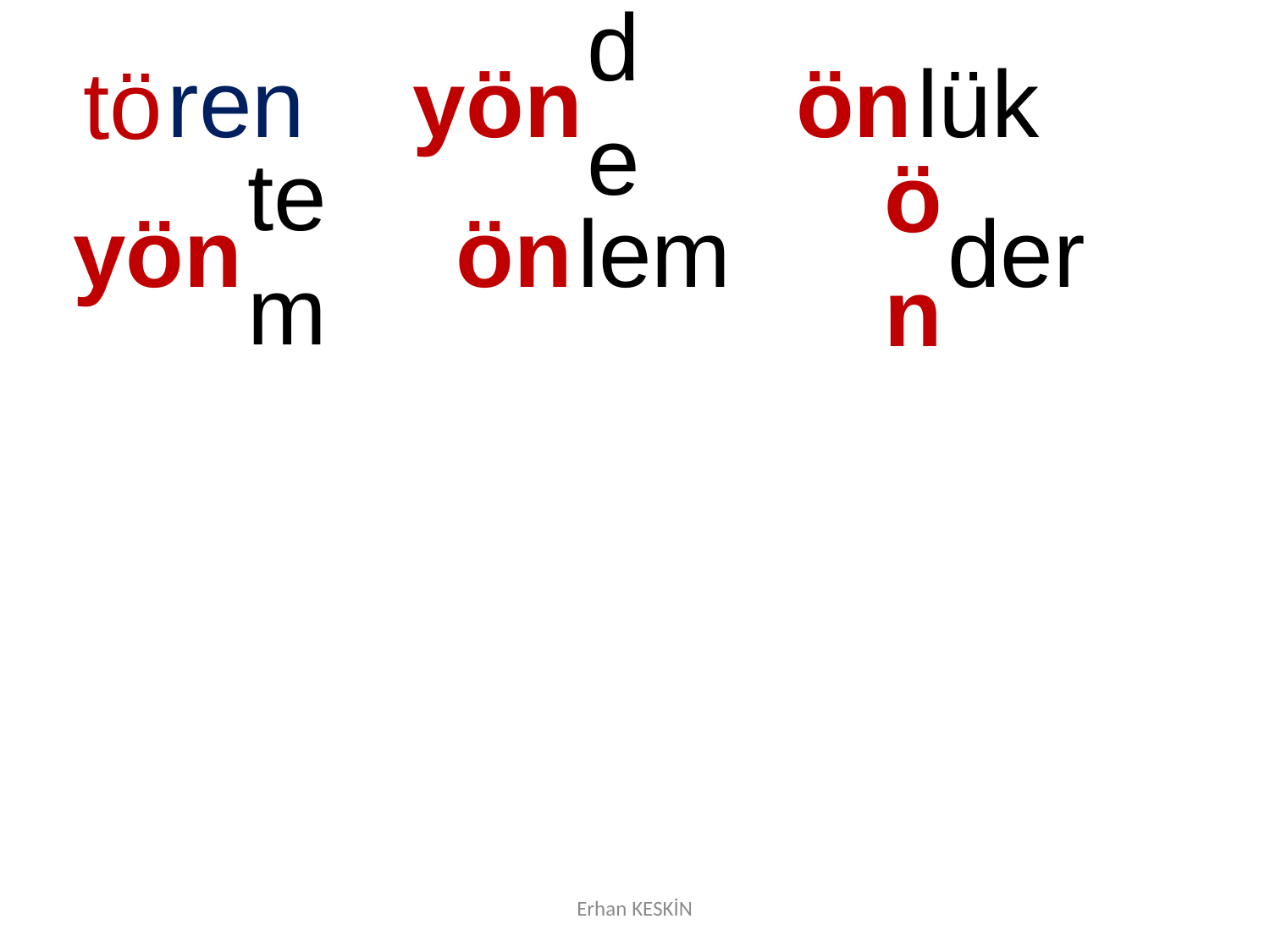

ren
yön
de
ön
lük
tö
yön
tem
ön
lem
ön
der
Erhan KESKİN